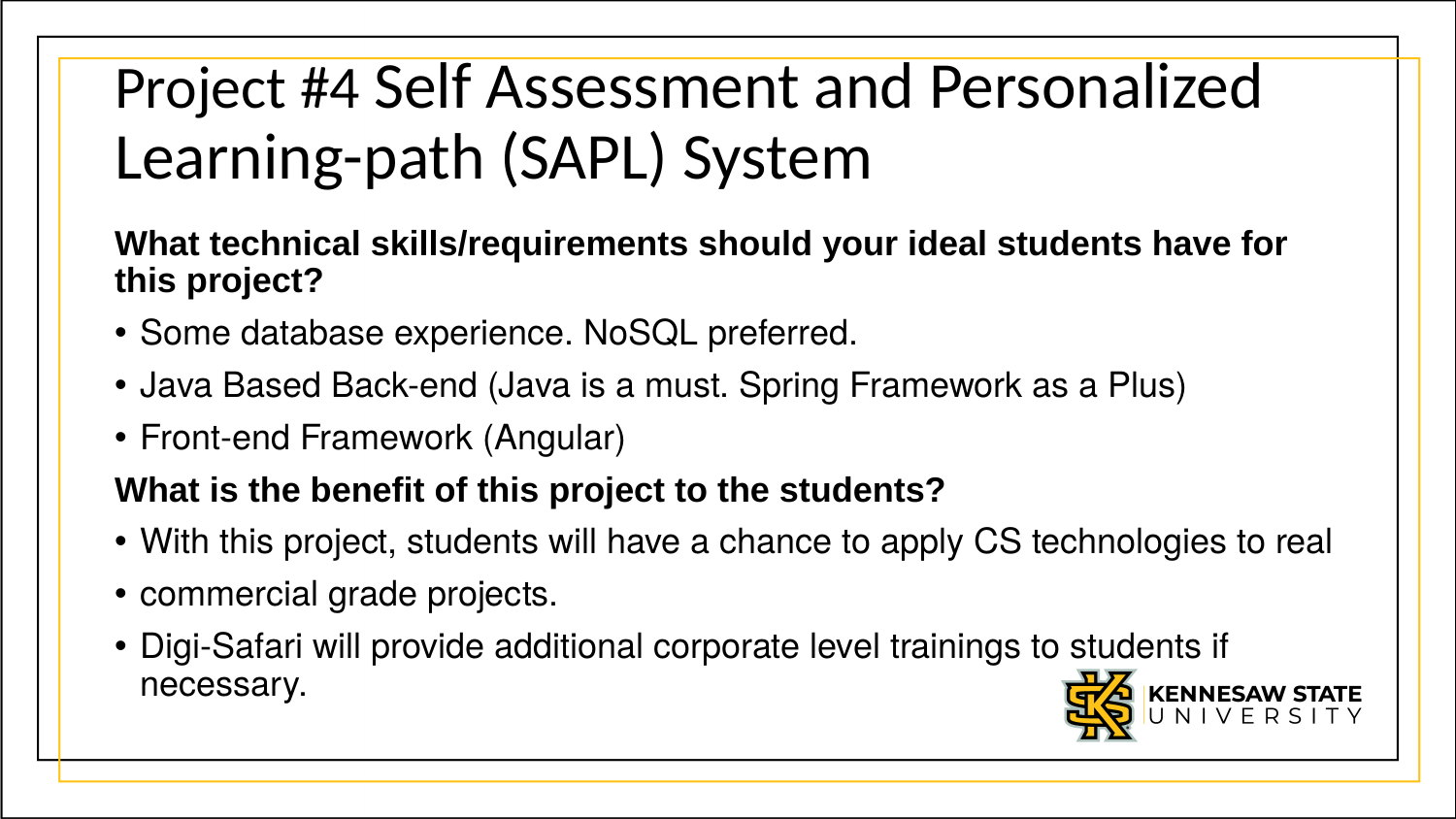

# Project #4 Self Assessment and Personalized Learning-path (SAPL) System
What technical skills/requirements should your ideal students have for this project?
Some database experience. NoSQL preferred.
Java Based Back-end (Java is a must. Spring Framework as a Plus)
Front-end Framework (Angular)
What is the benefit of this project to the students?
With this project, students will have a chance to apply CS technologies to real
commercial grade projects.
Digi-Safari will provide additional corporate level trainings to students if necessary.